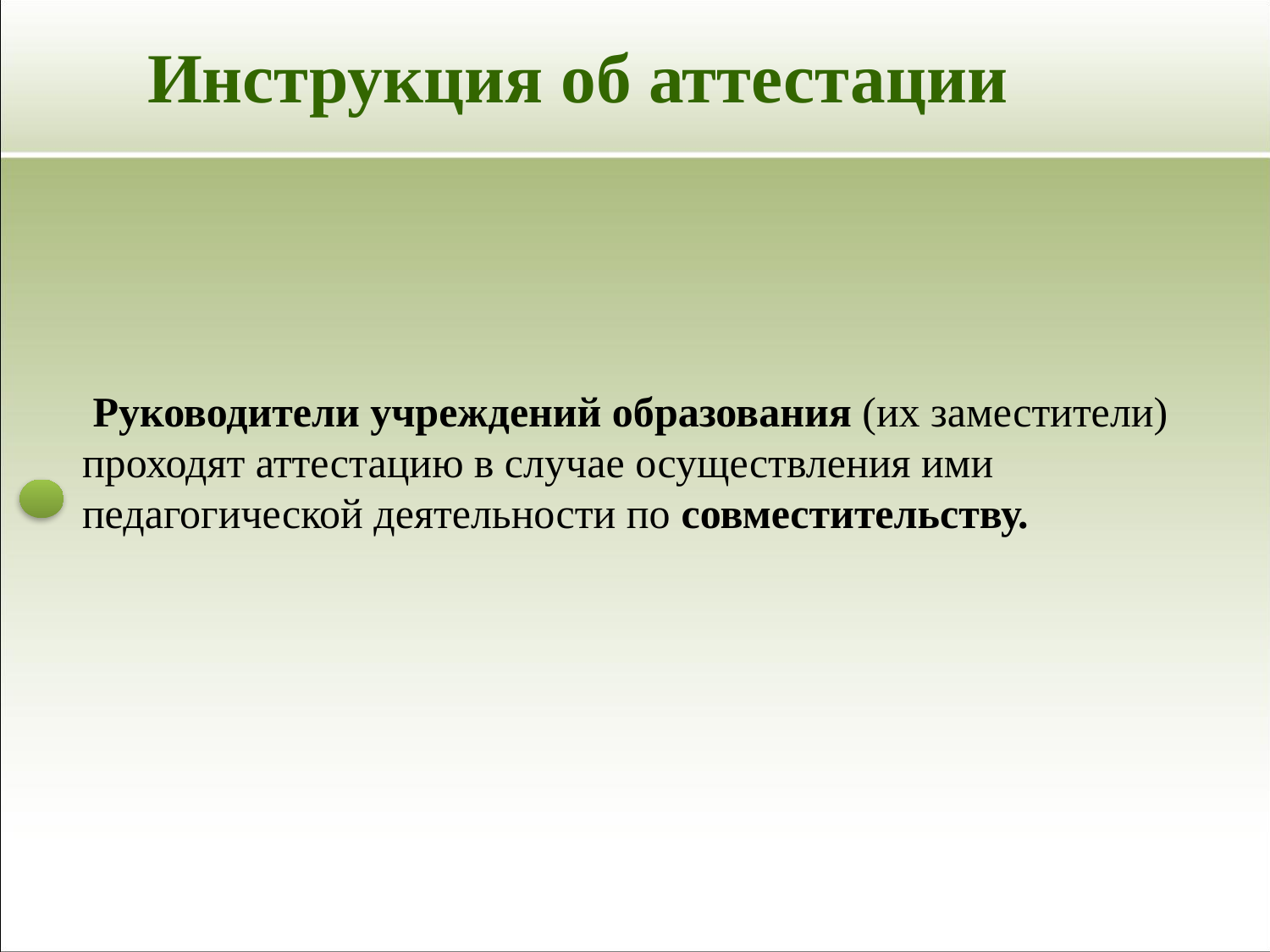

Инструкция об аттестации
# Руководители учреждений образования (их заместители) проходят аттестацию в случае осуществления ими педагогической деятельности по совместительству.